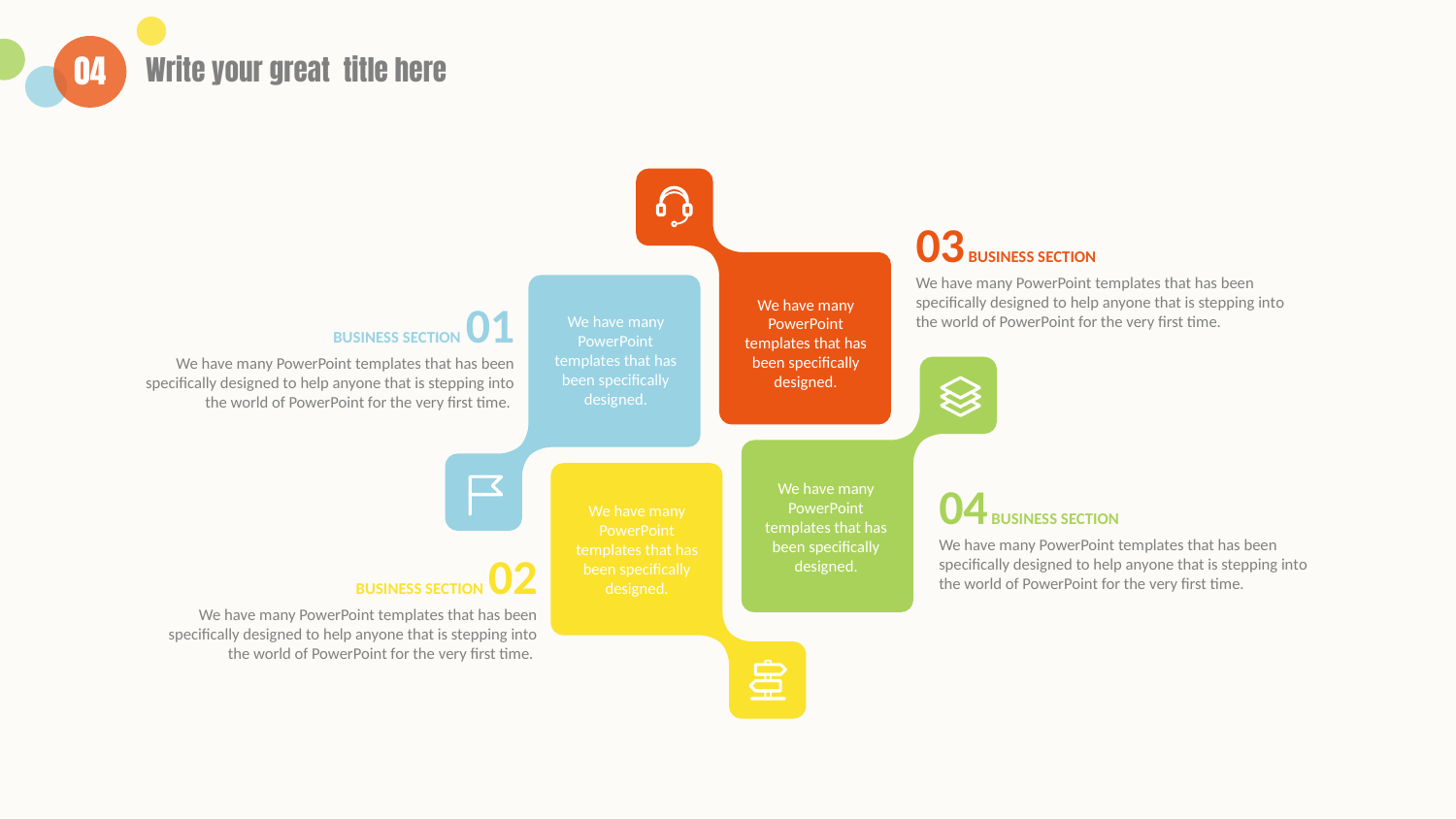

04
Write your great  title here

03 BUSINESS SECTION
We have many PowerPoint templates that has been specifically designed to help anyone that is stepping into the world of PowerPoint for the very first time.

We have many PowerPoint templates that has been specifically designed.
BUSINESS SECTION 01
We have many PowerPoint templates that has been specifically designed to help anyone that is stepping into the world of PowerPoint for the very first time.
We have many PowerPoint templates that has been specifically designed.

04 BUSINESS SECTION
We have many PowerPoint templates that has been specifically designed to help anyone that is stepping into the world of PowerPoint for the very first time.
We have many PowerPoint templates that has been specifically designed.
We have many PowerPoint templates that has been specifically designed.
BUSINESS SECTION 02
We have many PowerPoint templates that has been specifically designed to help anyone that is stepping into the world of PowerPoint for the very first time.